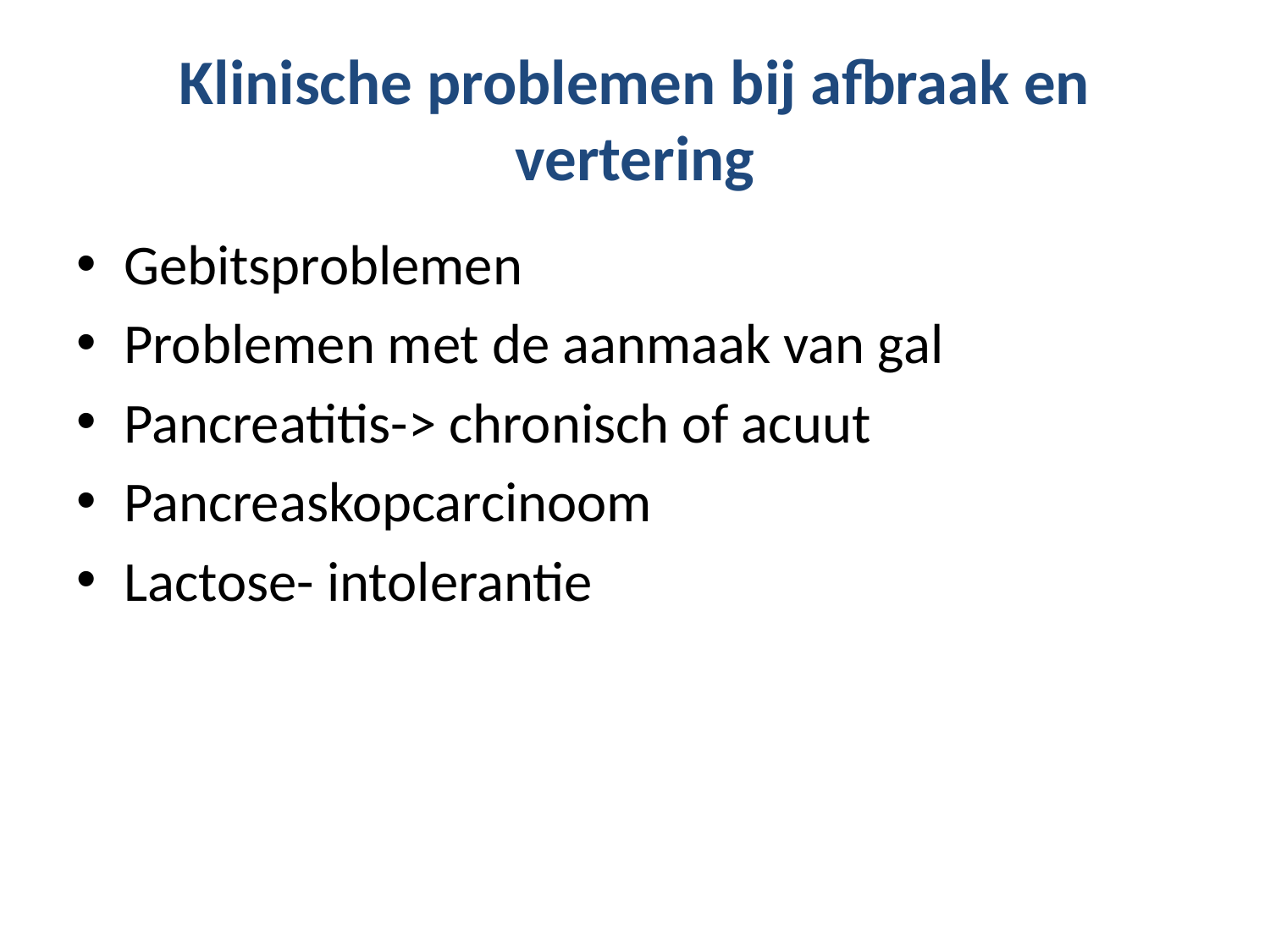

# Klinische problemen bij afbraak en vertering
Gebitsproblemen
Problemen met de aanmaak van gal
Pancreatitis-> chronisch of acuut
Pancreaskopcarcinoom
Lactose- intolerantie